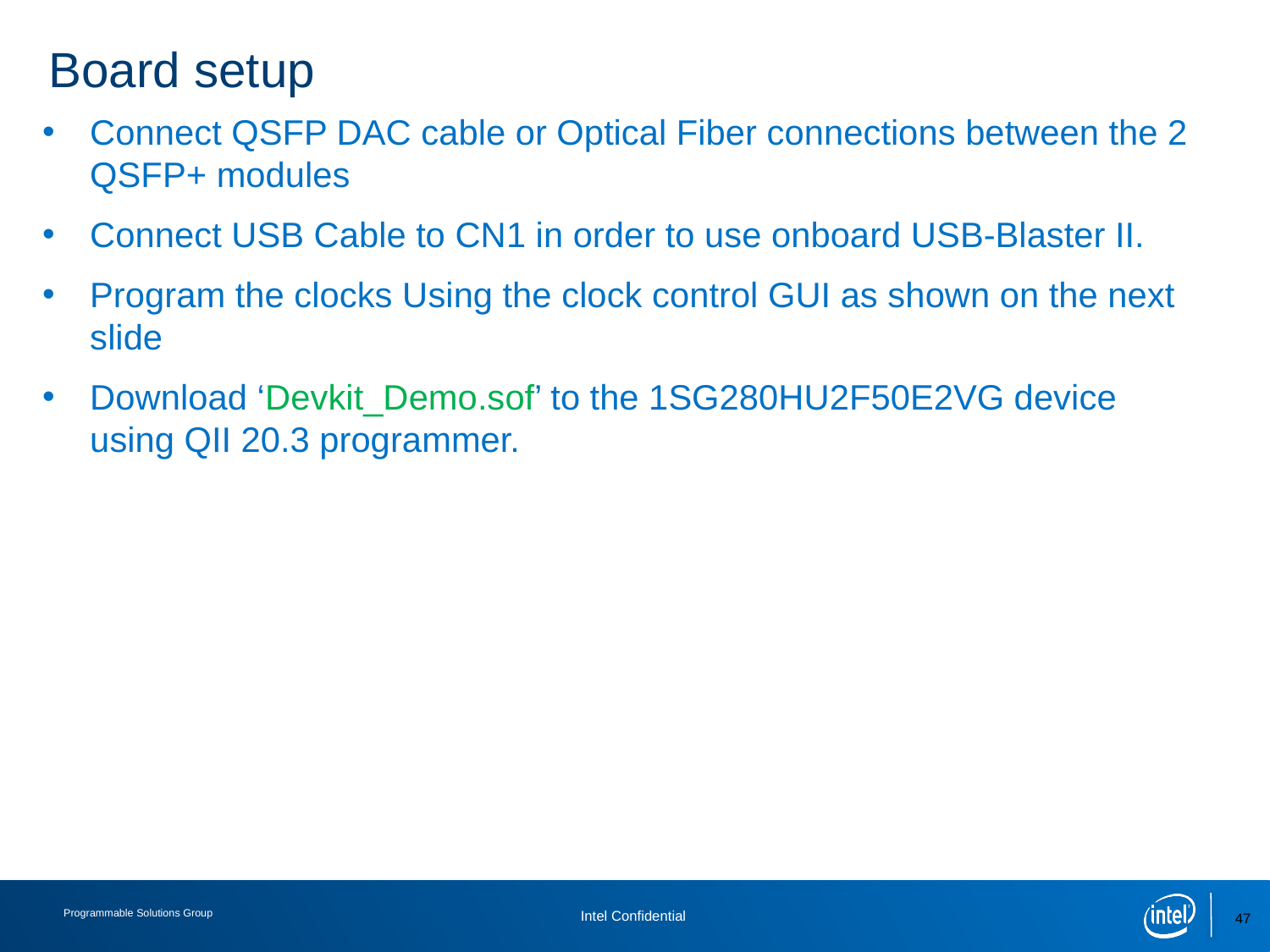

# Board setup
Connect QSFP DAC cable or Optical Fiber connections between the 2 QSFP+ modules
Connect USB Cable to CN1 in order to use onboard USB-Blaster II.
Program the clocks Using the clock control GUI as shown on the next slide
Download ‘Devkit_Demo.sof’ to the 1SG280HU2F50E2VG device using QII 20.3 programmer.

47